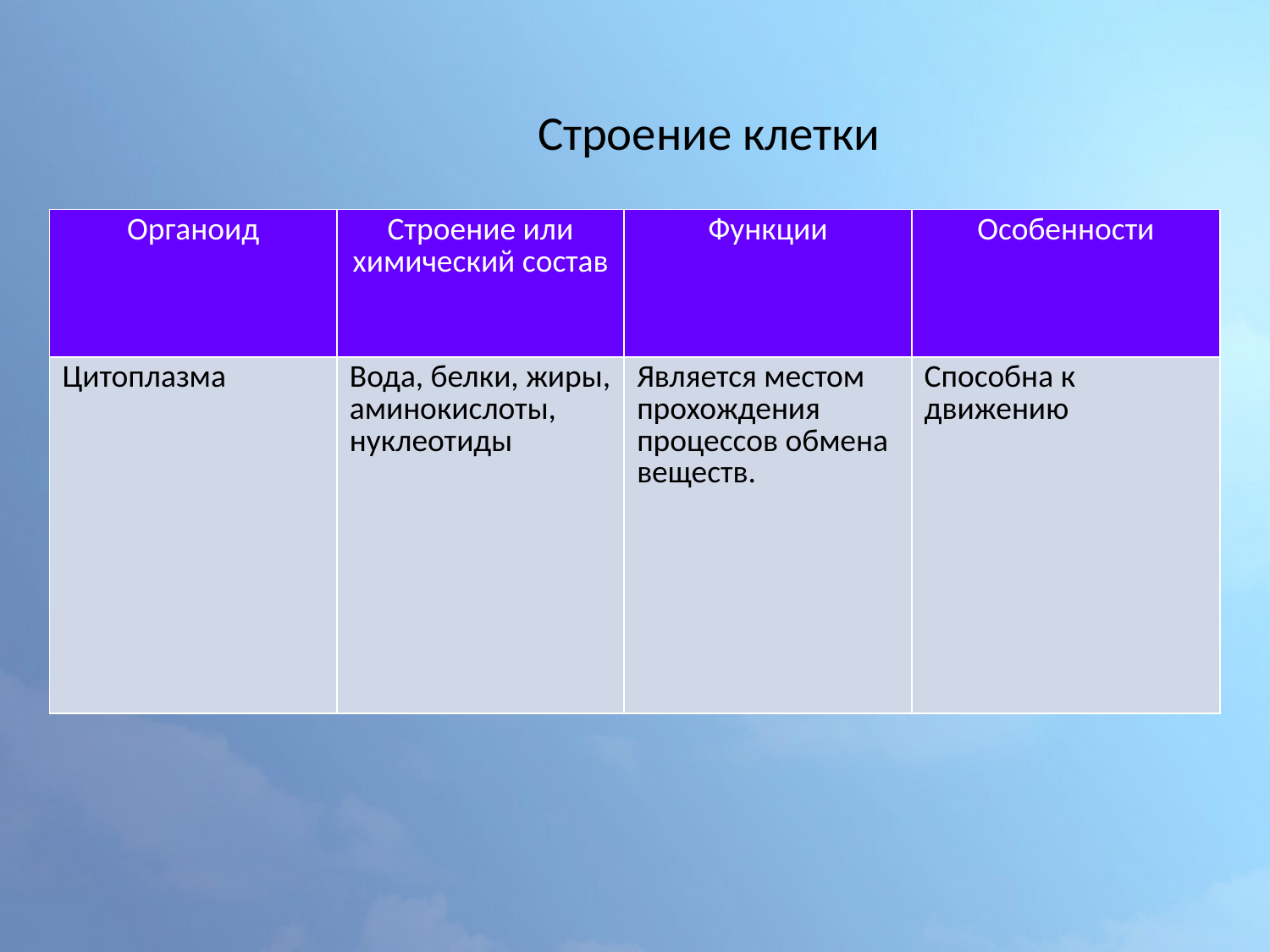

# Строение клетки
| Органоид | Строение или химический состав | Функции | Особенности |
| --- | --- | --- | --- |
| Цитоплазма | Вода, белки, жиры, аминокислоты, нуклеотиды | Является местом прохождения процессов обмена веществ. | Способна к движению |